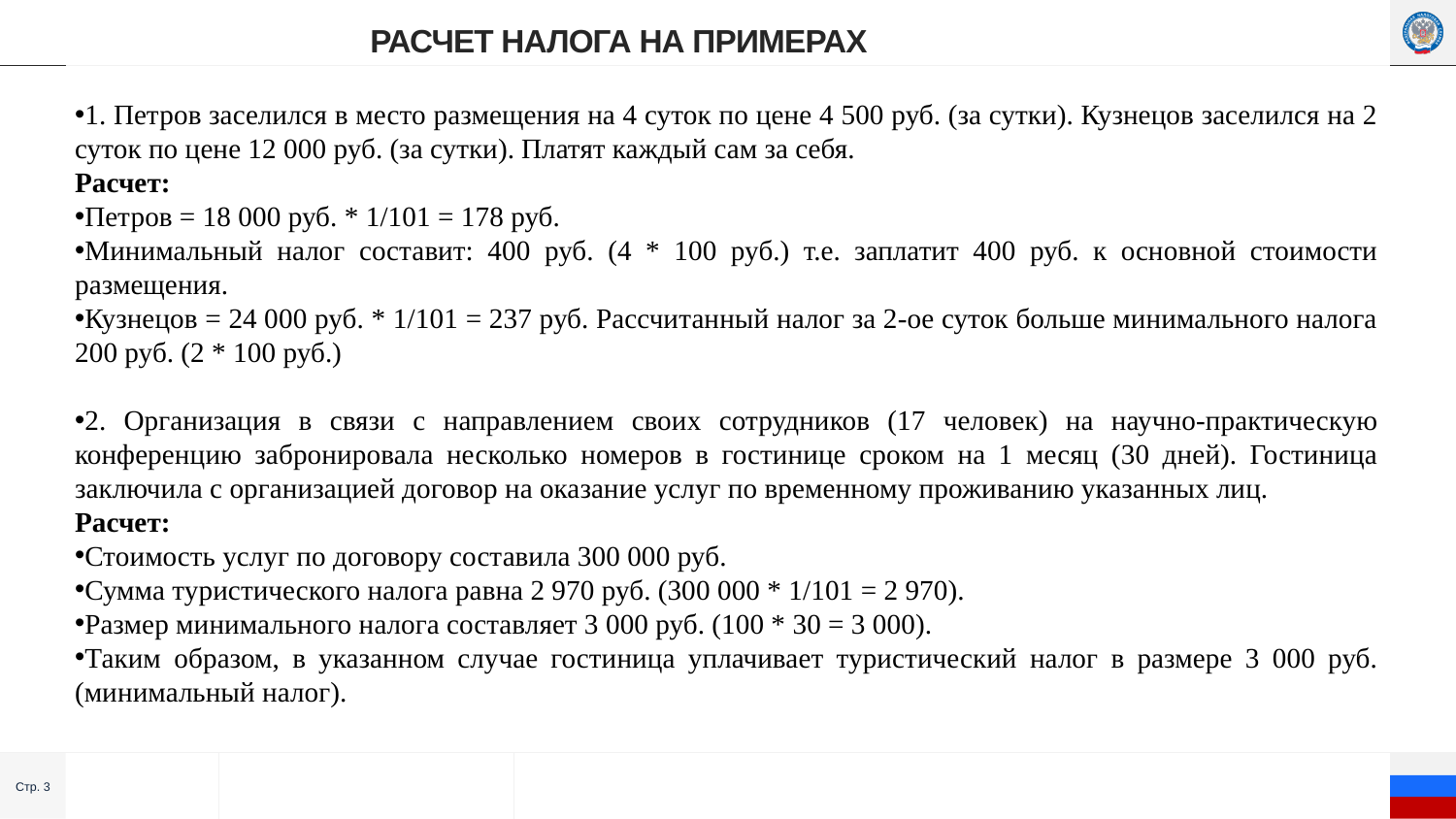

# Расчет налога на примерах
1. Петров заселился в место размещения на 4 суток по цене 4 500 руб. (за сутки). Кузнецов заселился на 2 суток по цене 12 000 руб. (за сутки). Платят каждый сам за себя.
Расчет:
Петров = 18 000 руб. * 1/101 = 178 руб.
Минимальный налог составит: 400 руб. (4 * 100 руб.) т.е. заплатит 400 руб. к основной стоимости размещения.
Кузнецов = 24 000 руб. * 1/101 = 237 руб. Рассчитанный налог за 2-ое суток больше минимального налога 200 руб. (2 * 100 руб.)

2. Организация в связи с направлением своих сотрудников (17 человек) на научно-практическую конференцию забронировала несколько номеров в гостинице сроком на 1 месяц (30 дней). Гостиница заключила с организацией договор на оказание услуг по временному проживанию указанных лиц.
Расчет:
Стоимость услуг по договору составила 300 000 руб.
Сумма туристического налога равна 2 970 руб. (300 000 * 1/101 = 2 970).
Размер минимального налога составляет 3 000 руб. (100 * 30 = 3 000).
Таким образом, в указанном случае гостиница уплачивает туристический налог в размере 3 000 руб. (минимальный налог).